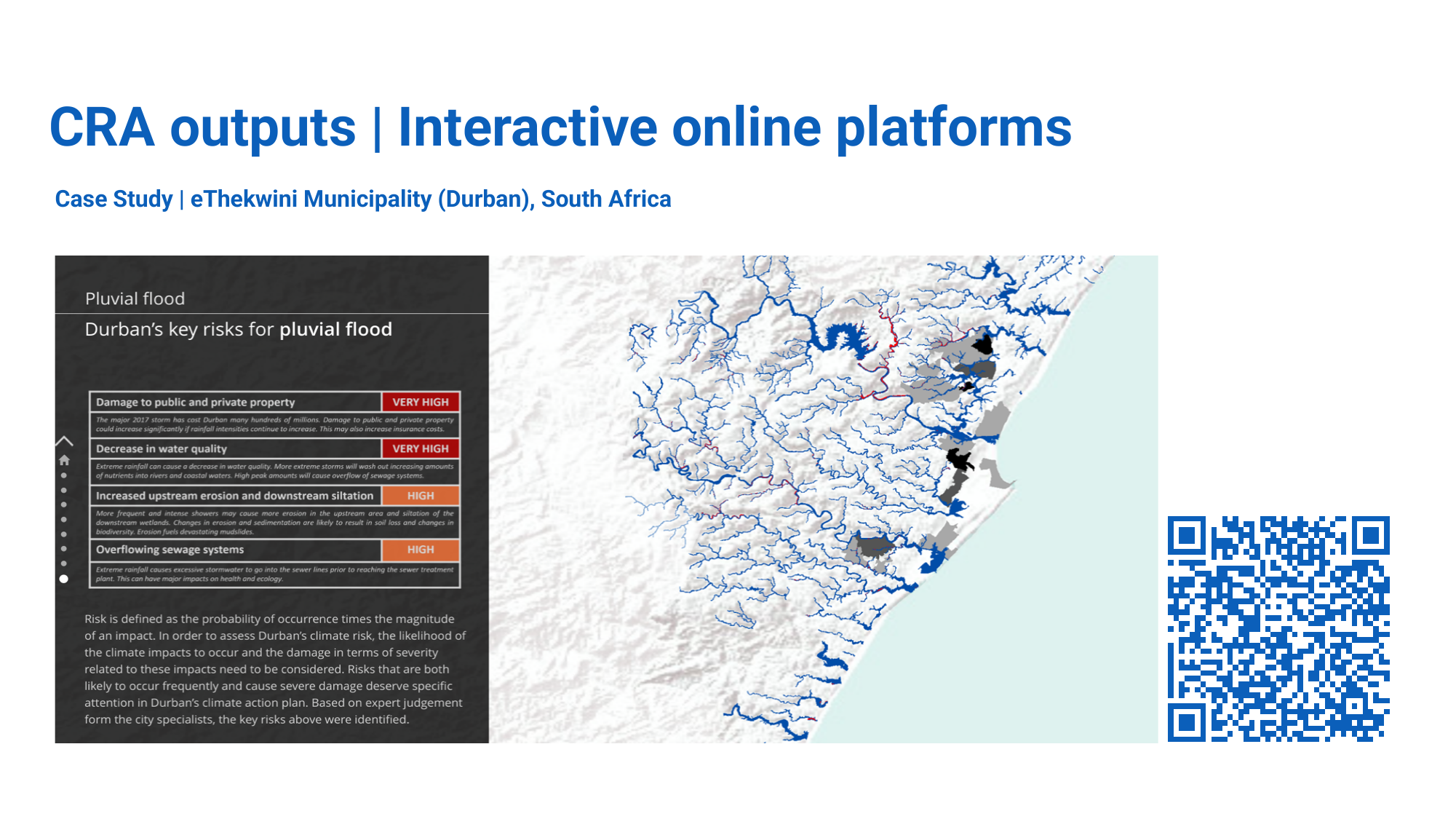

CRA outputs | Interactive online platforms
Case Study | eThekwini Municipality (Durban), South Africa

68